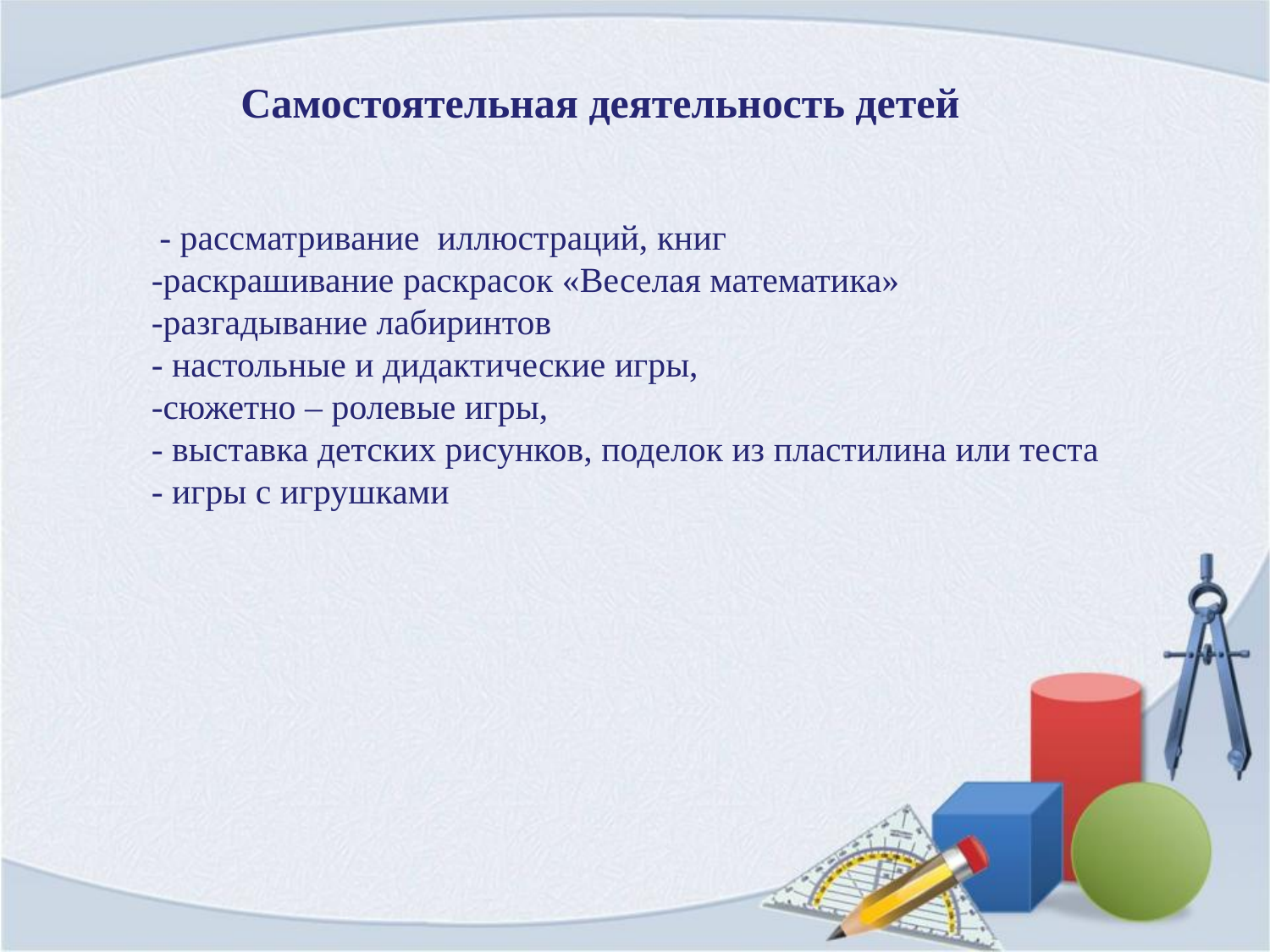

Самостоятельная деятельность детей
 - рассматривание  иллюстраций, книг
-раскрашивание раскрасок «Веселая математика»
-разгадывание лабиринтов
- настольные и дидактические игры,
-сюжетно – ролевые игры,
- выставка детских рисунков, поделок из пластилина или теста
- игры с игрушками